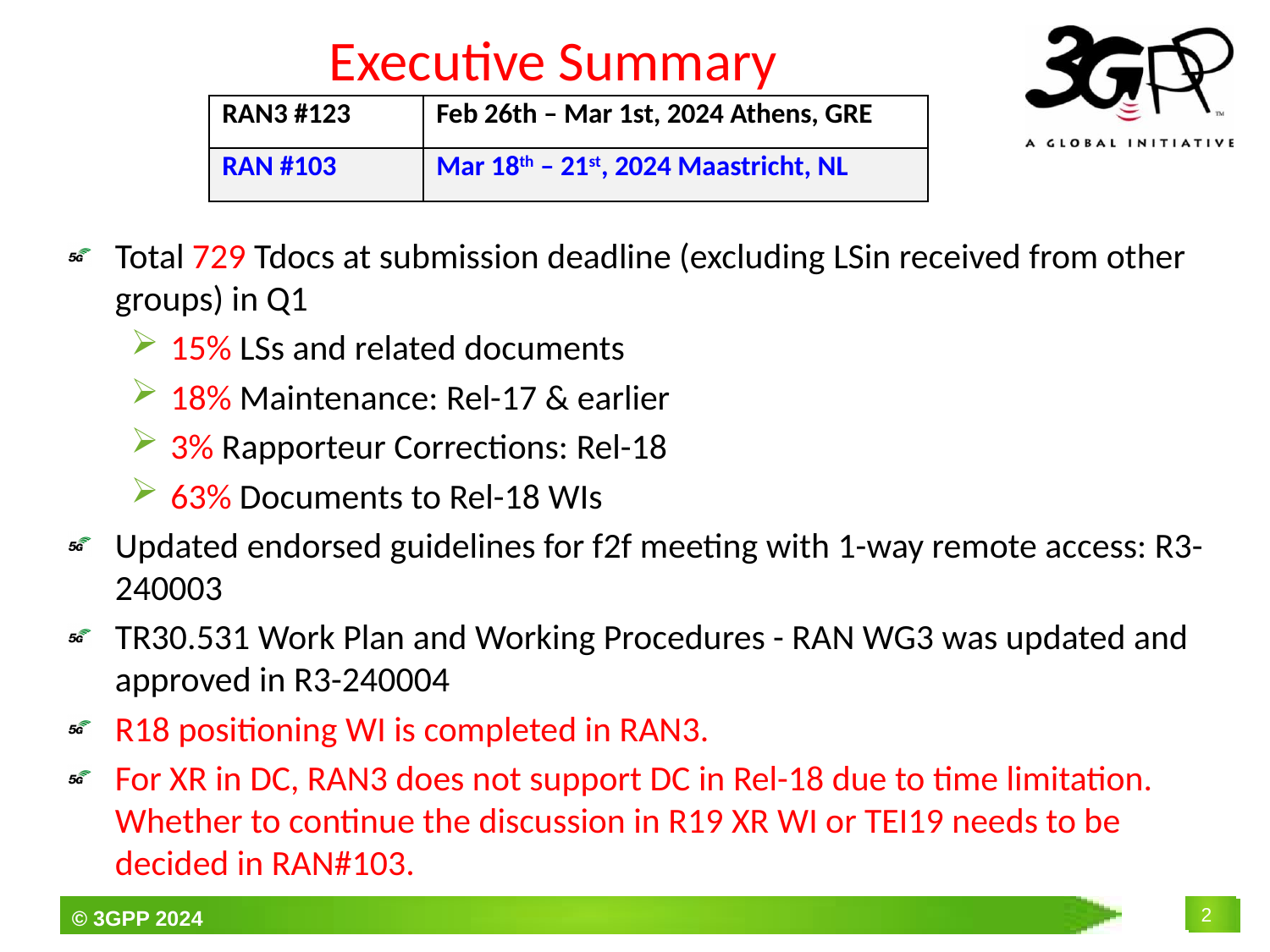

# Executive Summary
| RAN3 #123 | Feb 26th – Mar 1st, 2024 Athens, GRE |
| --- | --- |
| RAN #103 | Mar 18th – 21st, 2024 Maastricht, NL |
Total 729 Tdocs at submission deadline (excluding LSin received from other groups) in Q1
15% LSs and related documents
18% Maintenance: Rel-17 & earlier
3% Rapporteur Corrections: Rel-18
63% Documents to Rel-18 WIs
Updated endorsed guidelines for f2f meeting with 1-way remote access: R3-240003
TR30.531 Work Plan and Working Procedures - RAN WG3 was updated and approved in R3-240004
R18 positioning WI is completed in RAN3.
For XR in DC, RAN3 does not support DC in Rel-18 due to time limitation. Whether to continue the discussion in R19 XR WI or TEI19 needs to be decided in RAN#103.

2